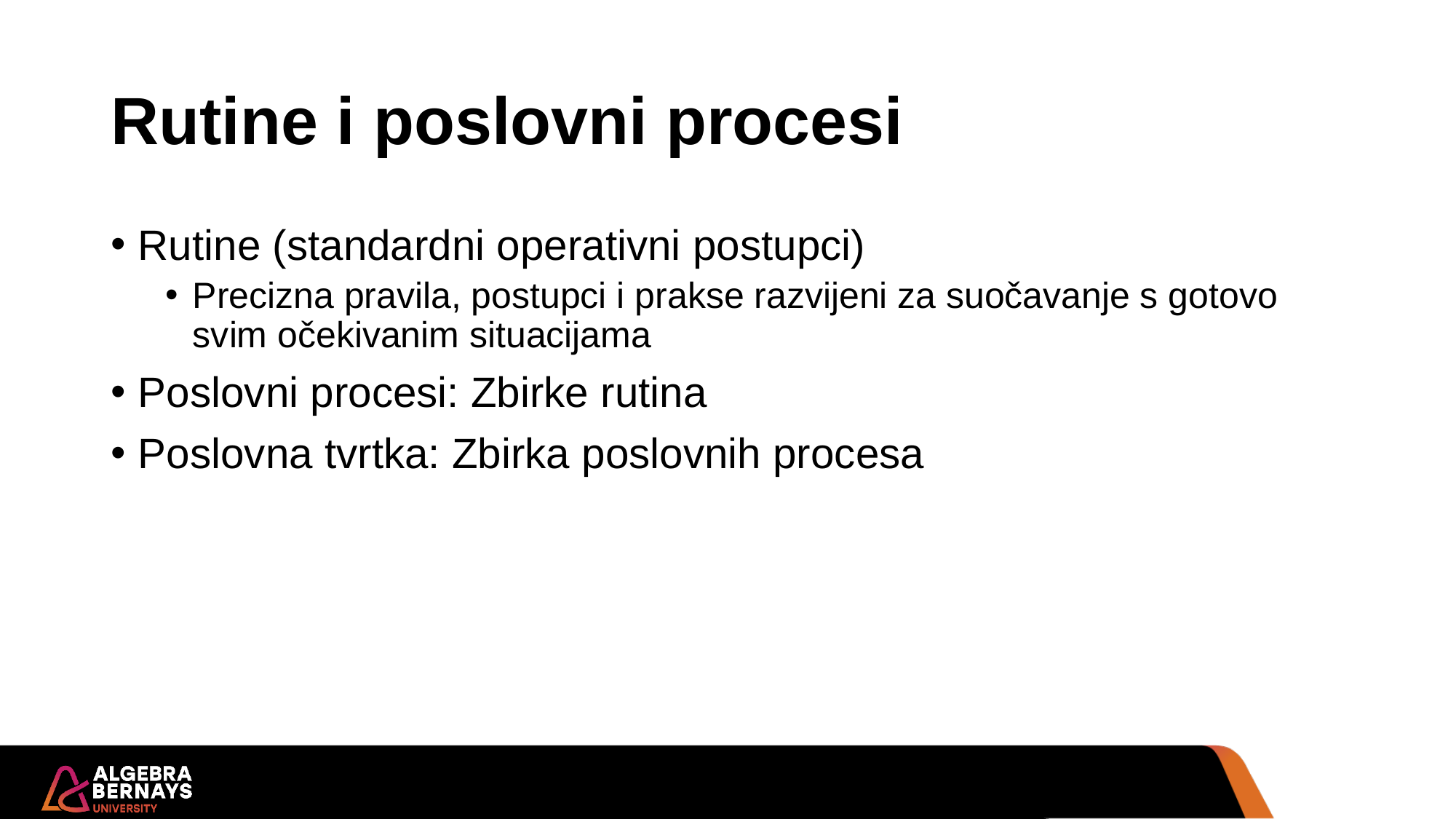

# Rutine i poslovni procesi
Rutine (standardni operativni postupci)
Precizna pravila, postupci i prakse razvijeni za suočavanje s gotovo svim očekivanim situacijama
Poslovni procesi: Zbirke rutina
Poslovna tvrtka: Zbirka poslovnih procesa